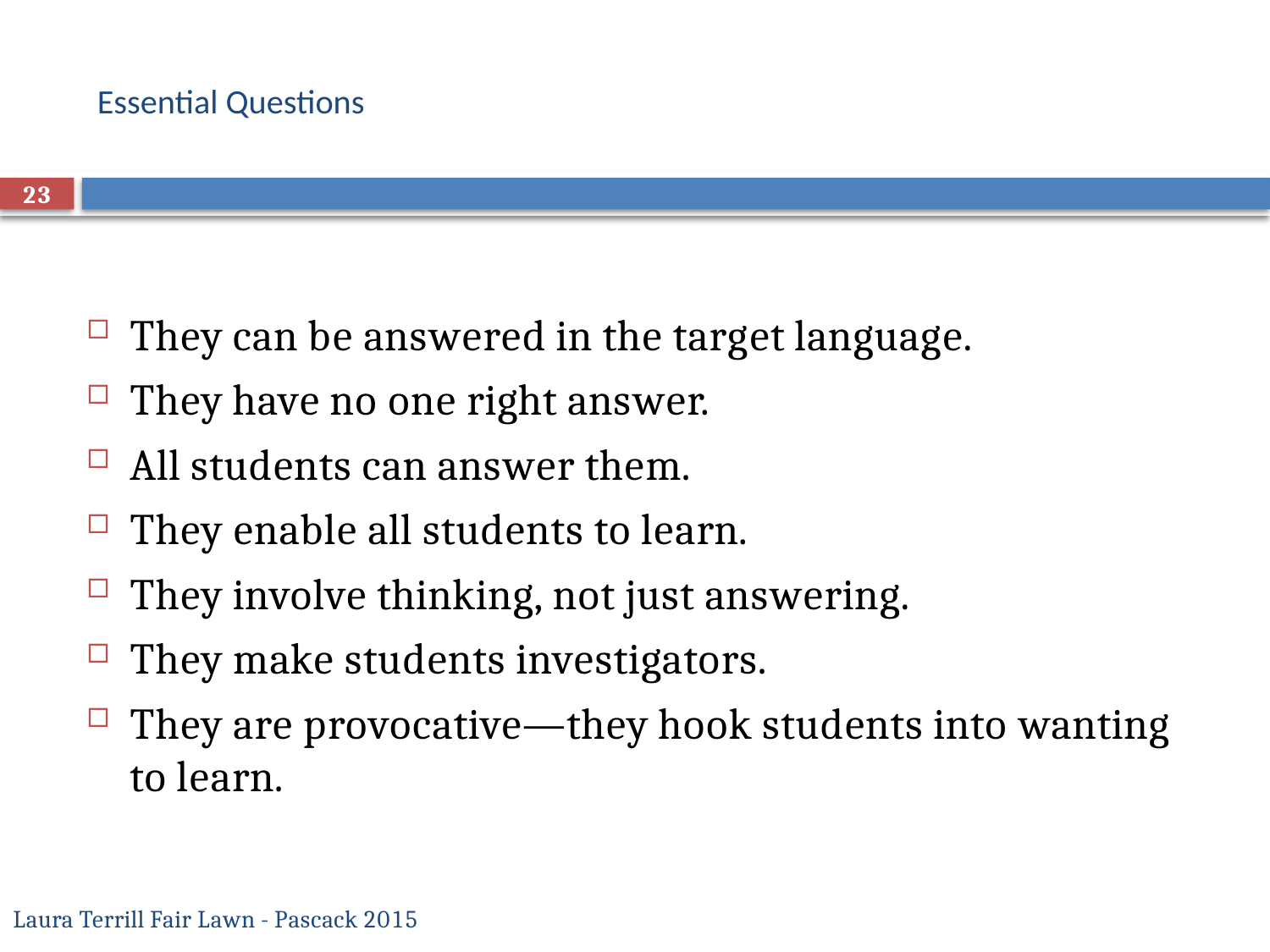

# Essential Questions
23
They can be answered in the target language.
They have no one right answer.
All students can answer them.
They enable all students to learn.
They involve thinking, not just answering.
They make students investigators.
They are provocative—they hook students into wanting to learn.

Laura Terrill Fair Lawn - Pascack 2015